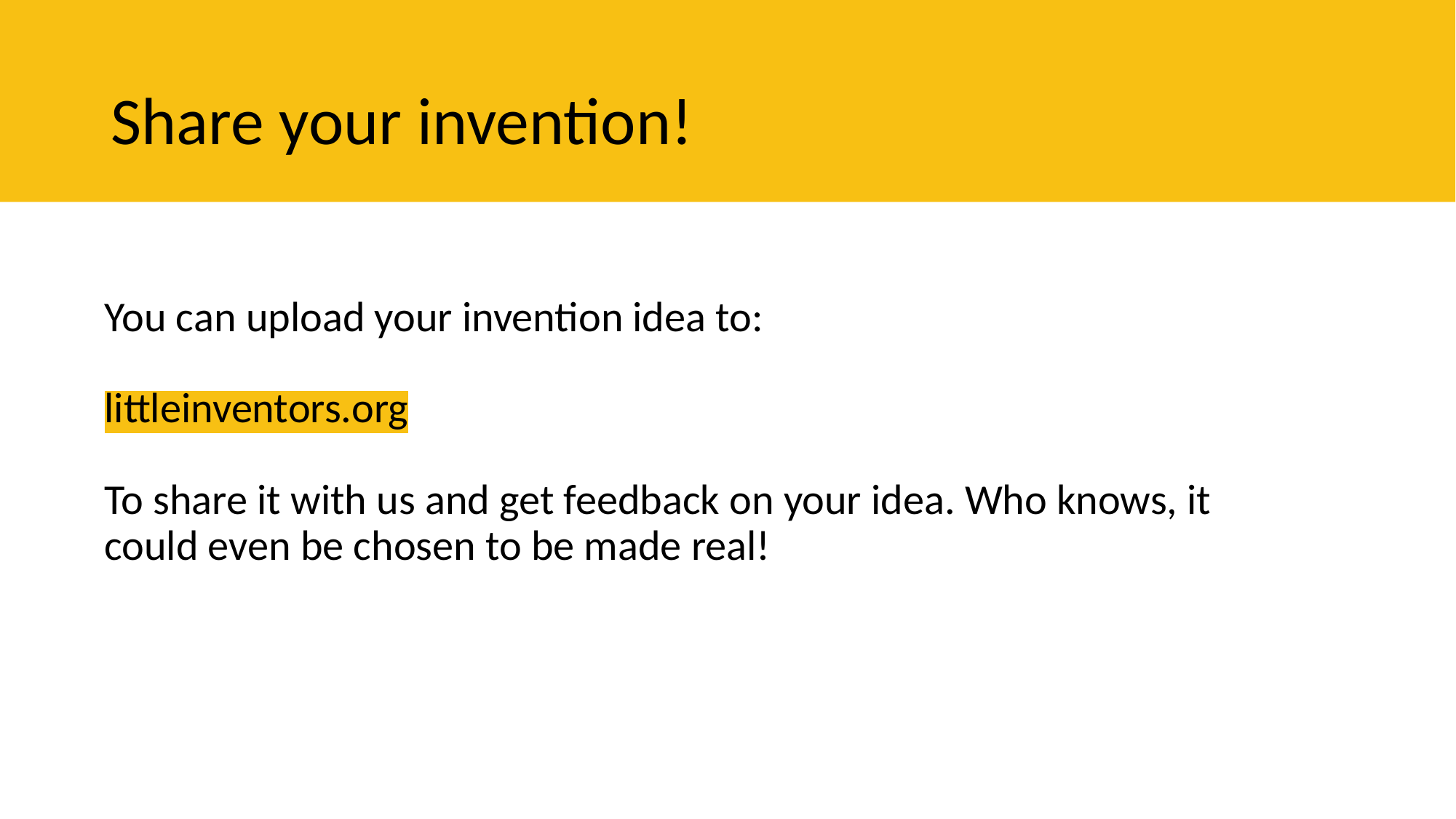

# Share your invention!
You can upload your invention idea to:

littleinventors.org

To share it with us and get feedback on your idea. Who knows, it could even be chosen to be made real!